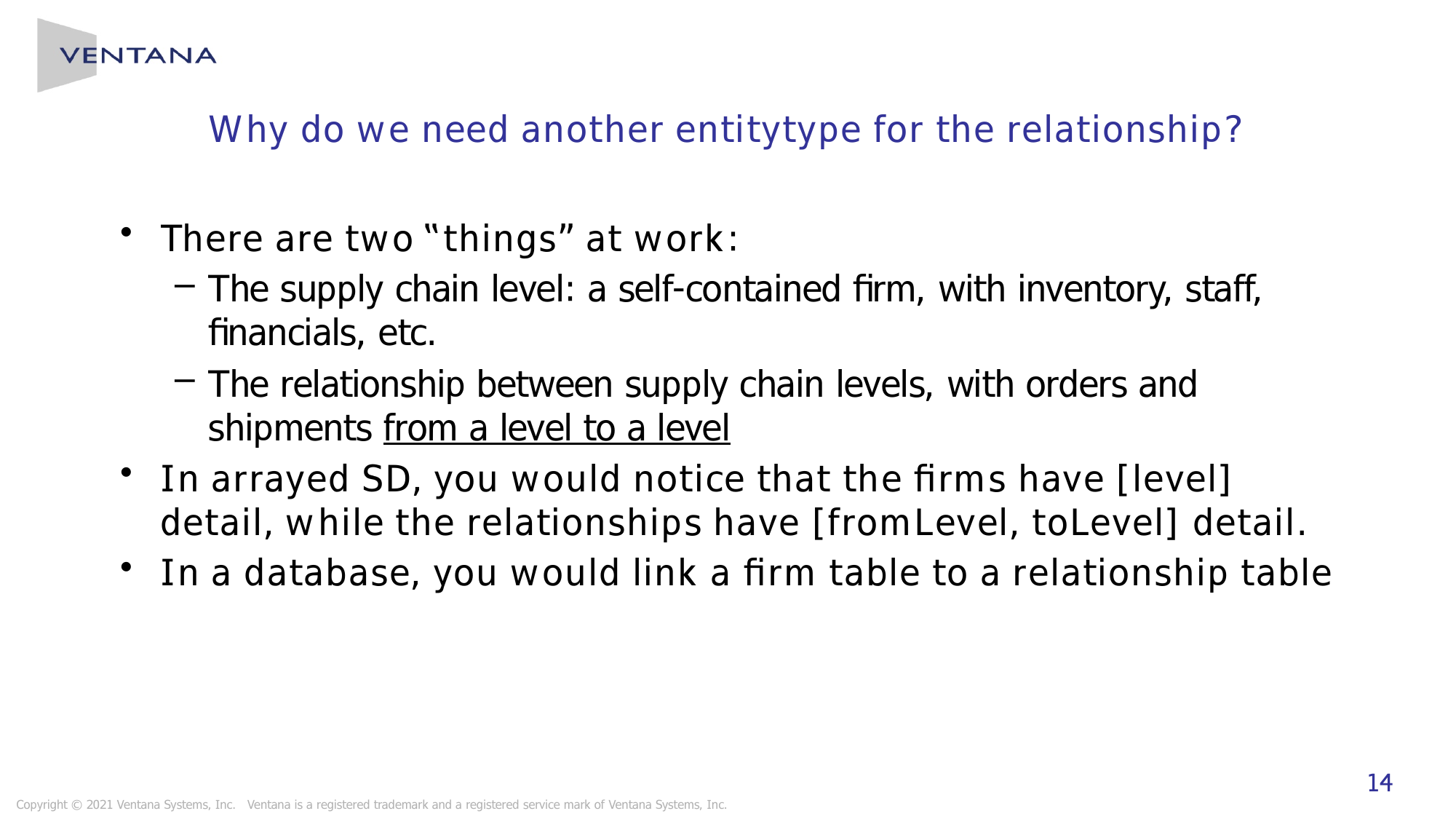

# Why do we need another entitytype for the relationship?
There are two “things” at work:
The supply chain level: a self-contained firm, with inventory, staff, financials, etc.
The relationship between supply chain levels, with orders and shipments from a level to a level
In arrayed SD, you would notice that the firms have [level] detail, while the relationships have [fromLevel, toLevel] detail.
In a database, you would link a firm table to a relationship table